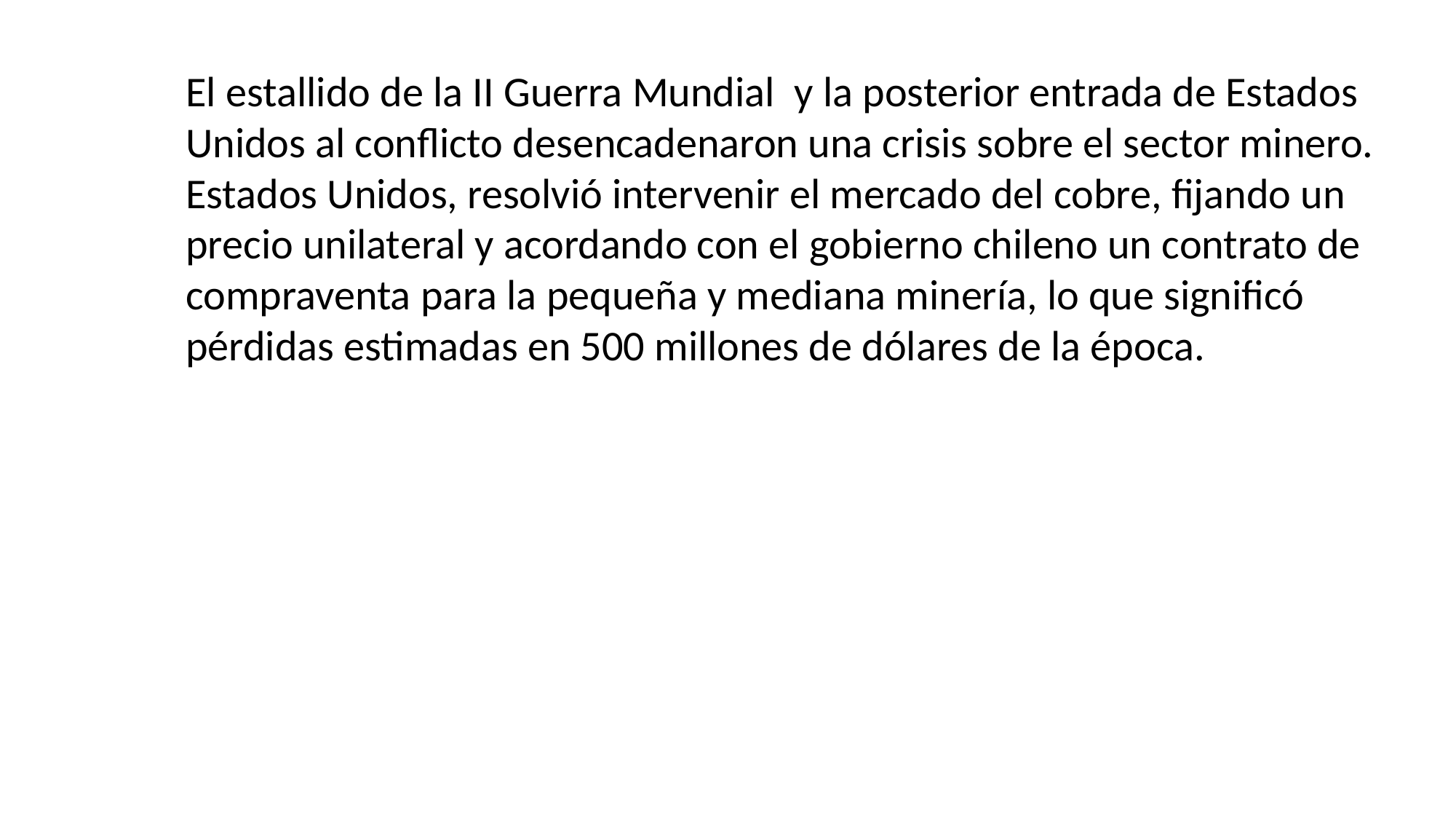

El estallido de la II Guerra Mundial  y la posterior entrada de Estados Unidos al conflicto desencadenaron una crisis sobre el sector minero. Estados Unidos, resolvió intervenir el mercado del cobre, fijando un precio unilateral y acordando con el gobierno chileno un contrato de compraventa para la pequeña y mediana minería, lo que significó pérdidas estimadas en 500 millones de dólares de la época.